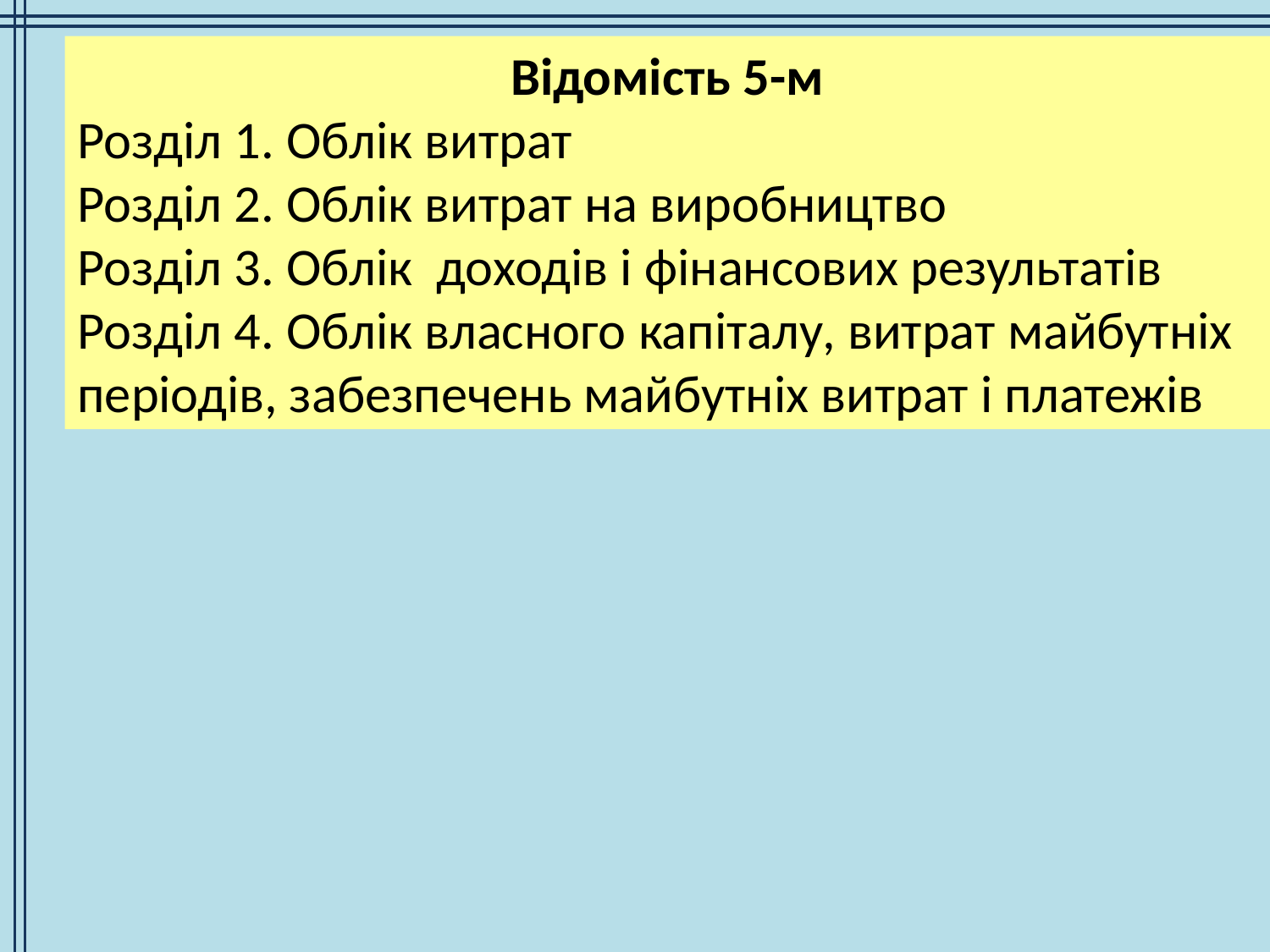

Відомість 5-м
Розділ 1. Облік витрат
Розділ 2. Облік витрат на виробництво
Розділ 3. Облік  доходів і фінансових результатів
Розділ 4. Облік власного капіталу, витрат майбутніх періодів, забезпечень майбутніх витрат і платежів